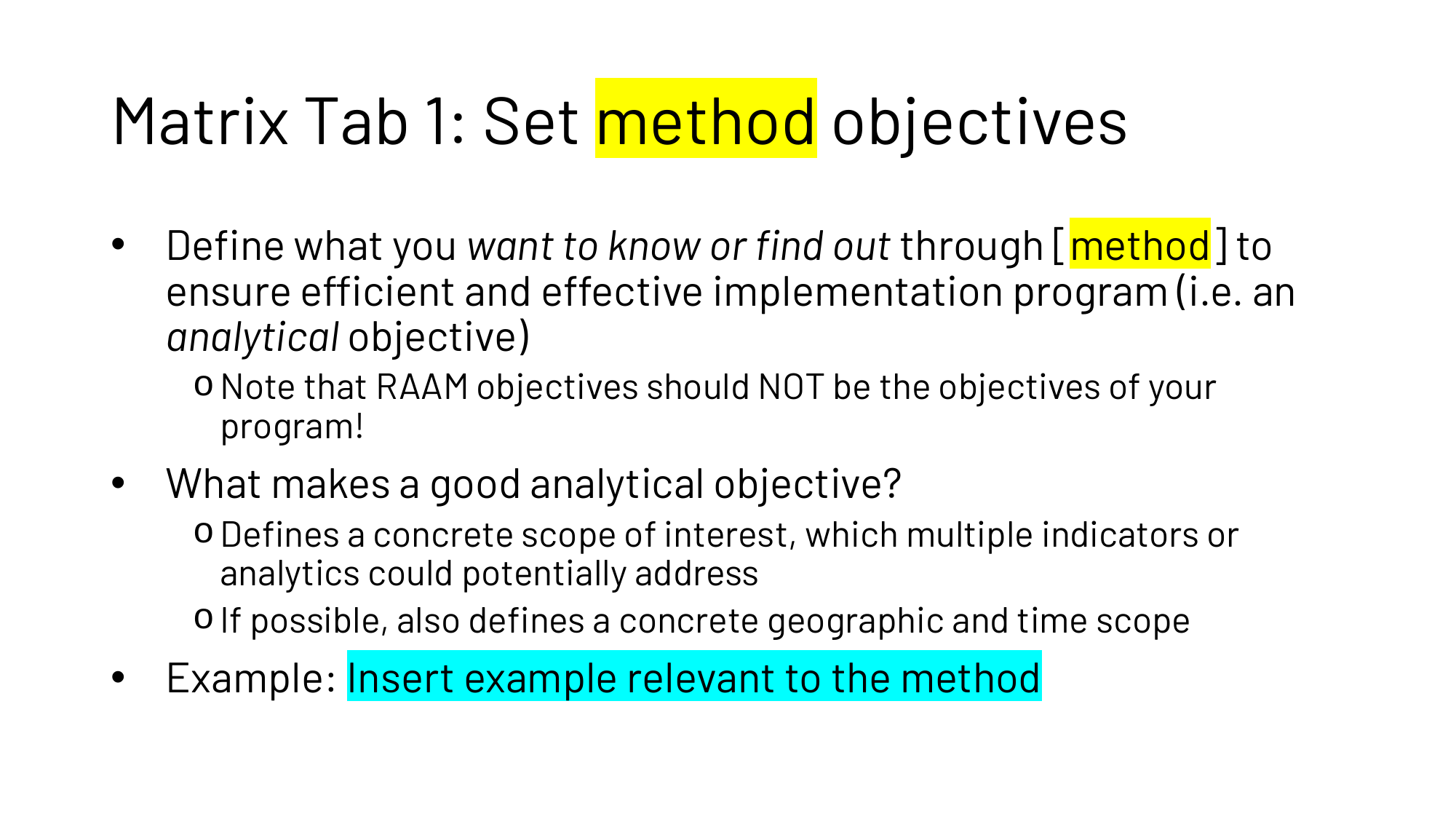

# Matrix Tab 1: Set method objectives
Define what you want to know or find out through [method] to ensure efficient and effective implementation program (i.e. an analytical objective)
Note that RAAM objectives should NOT be the objectives of your program!
What makes a good analytical objective?
Defines a concrete scope of interest, which multiple indicators or analytics could potentially address
If possible, also defines a concrete geographic and time scope
Example: Insert example relevant to the method